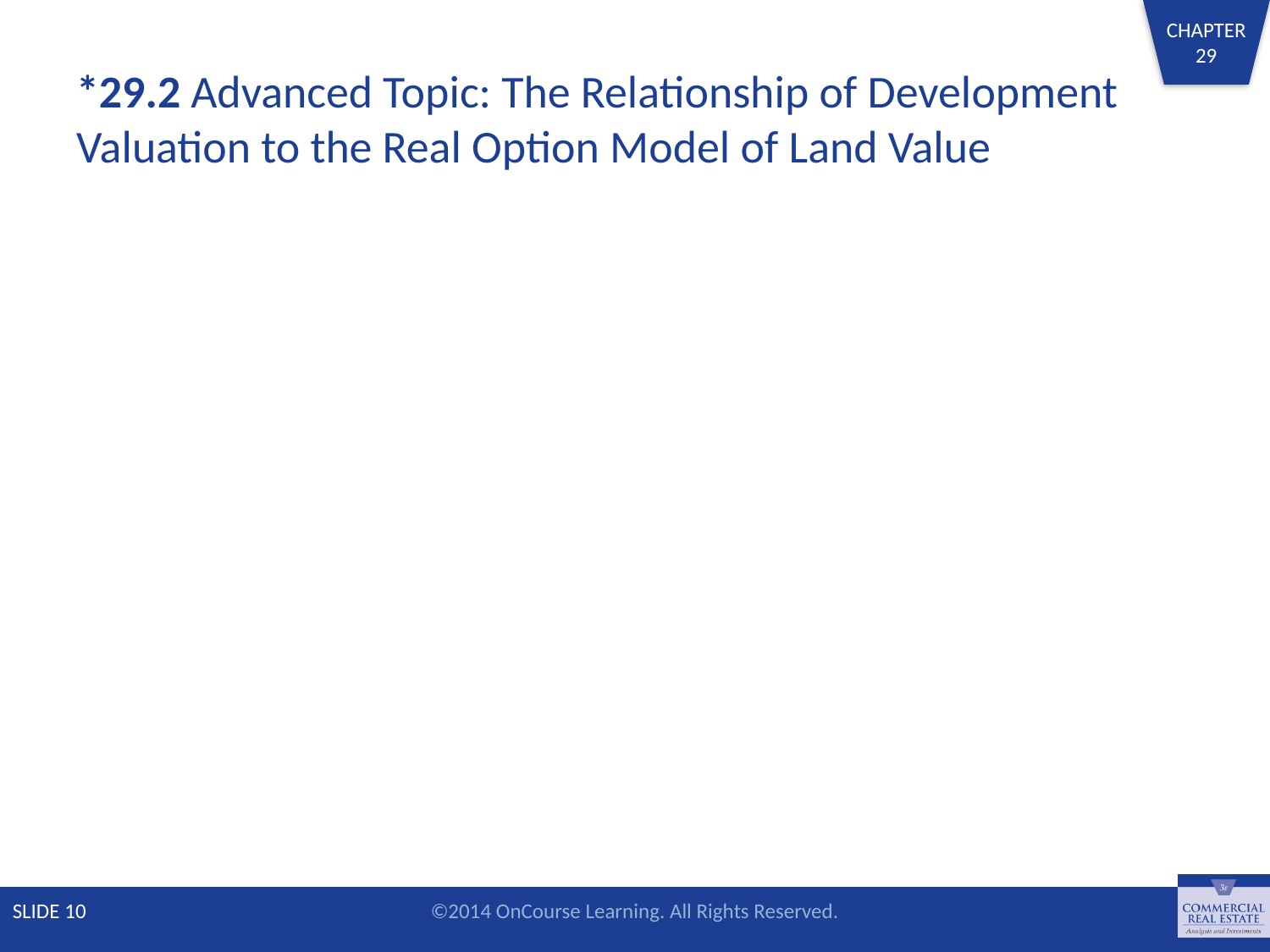

# *29.2 Advanced Topic: The Relationship of Development Valuation to the Real Option Model of Land Value

SLIDE 10